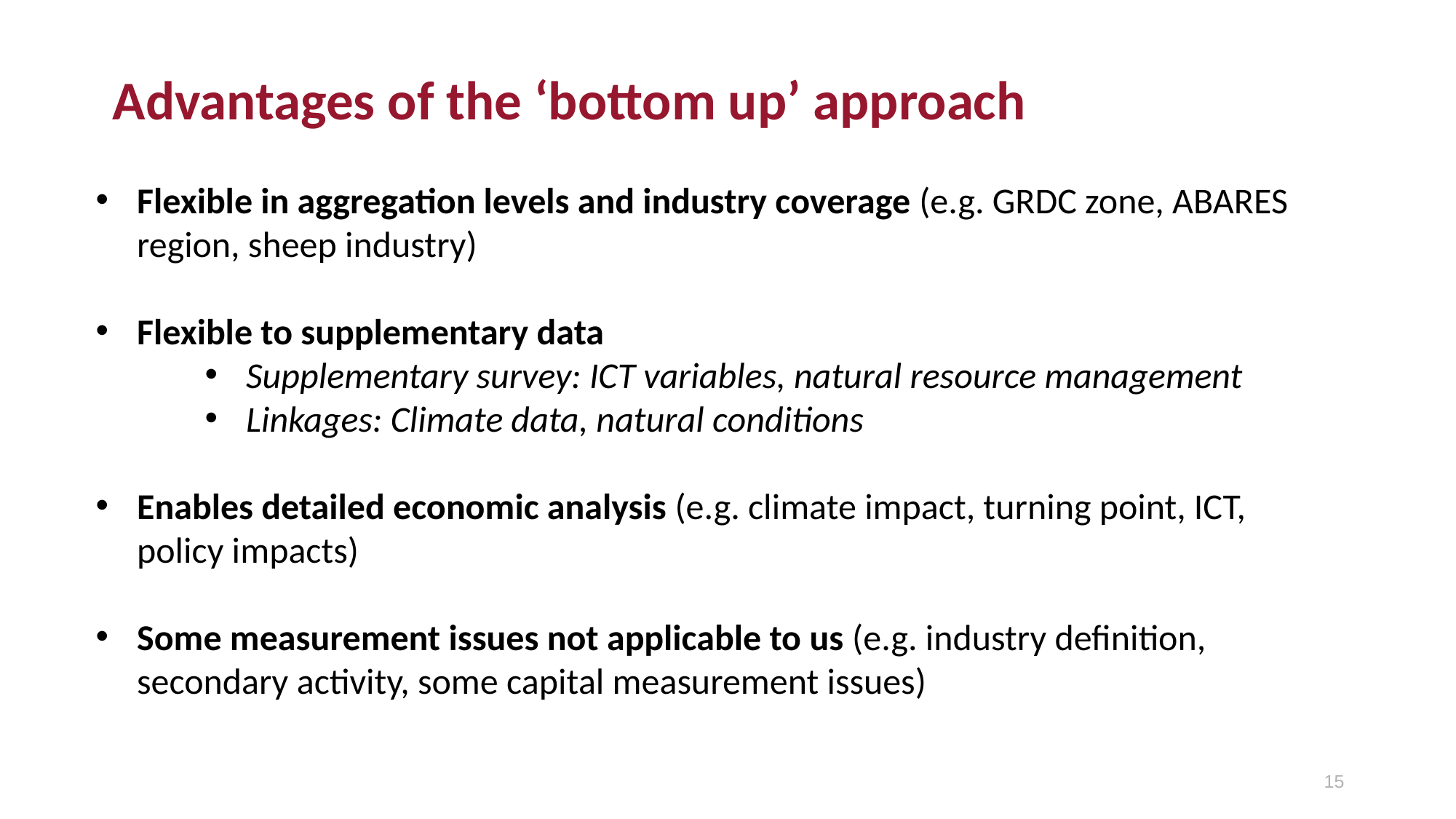

Advantages of the ‘bottom up’ approach
Flexible in aggregation levels and industry coverage (e.g. GRDC zone, ABARES region, sheep industry)

Flexible to supplementary data
Supplementary survey: ICT variables, natural resource management
Linkages: Climate data, natural conditions

Enables detailed economic analysis (e.g. climate impact, turning point, ICT, policy impacts)

Some measurement issues not applicable to us (e.g. industry definition, secondary activity, some capital measurement issues)

15